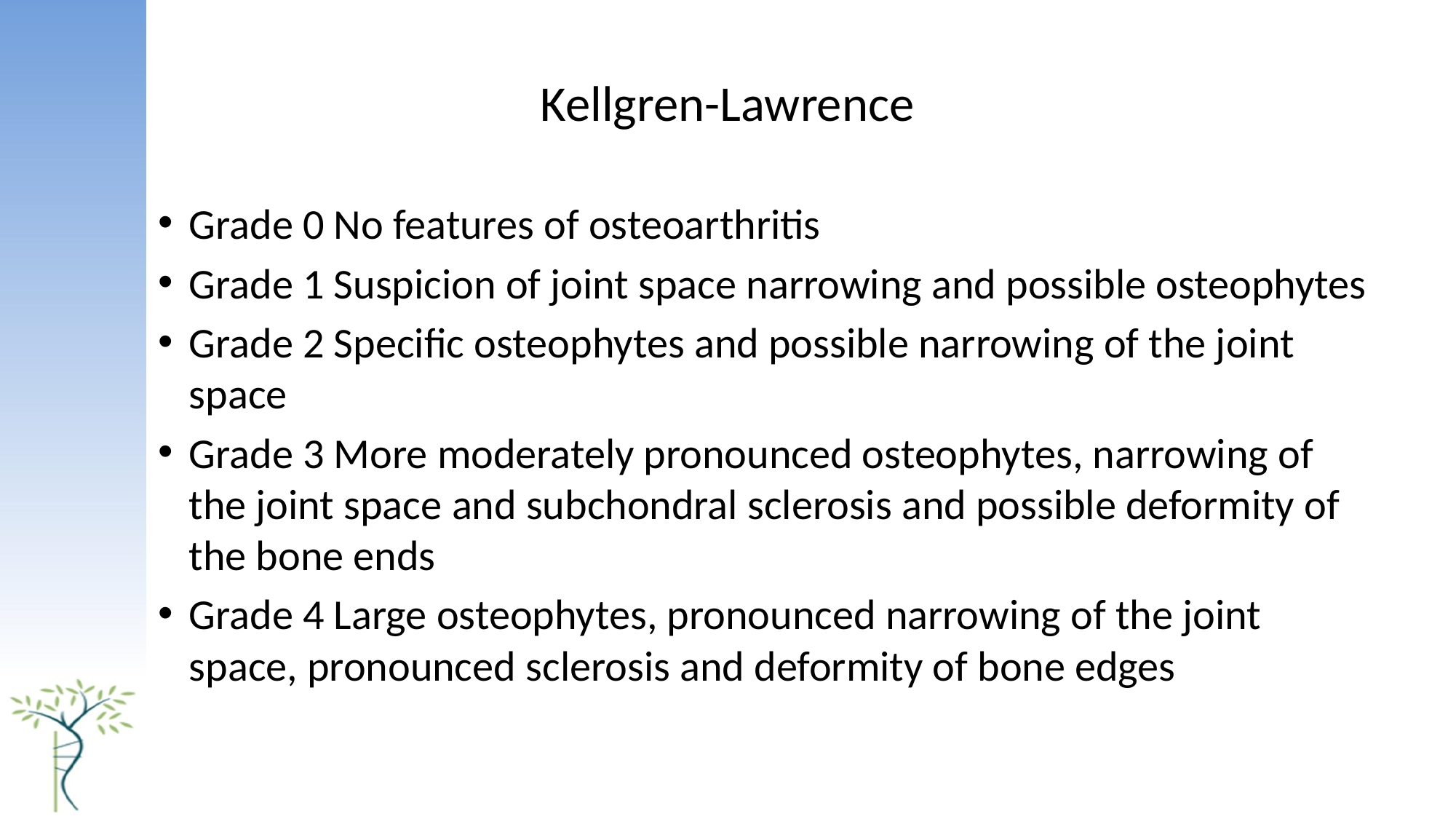

# Kellgren-Lawrence
Grade 0 No features of osteoarthritis
Grade 1 Suspicion of joint space narrowing and possible osteophytes
Grade 2 Specific osteophytes and possible narrowing of the joint space
Grade 3 More moderately pronounced osteophytes, narrowing of the joint space and subchondral sclerosis and possible deformity of the bone ends
Grade 4 Large osteophytes, pronounced narrowing of the joint space, pronounced sclerosis and deformity of bone edges